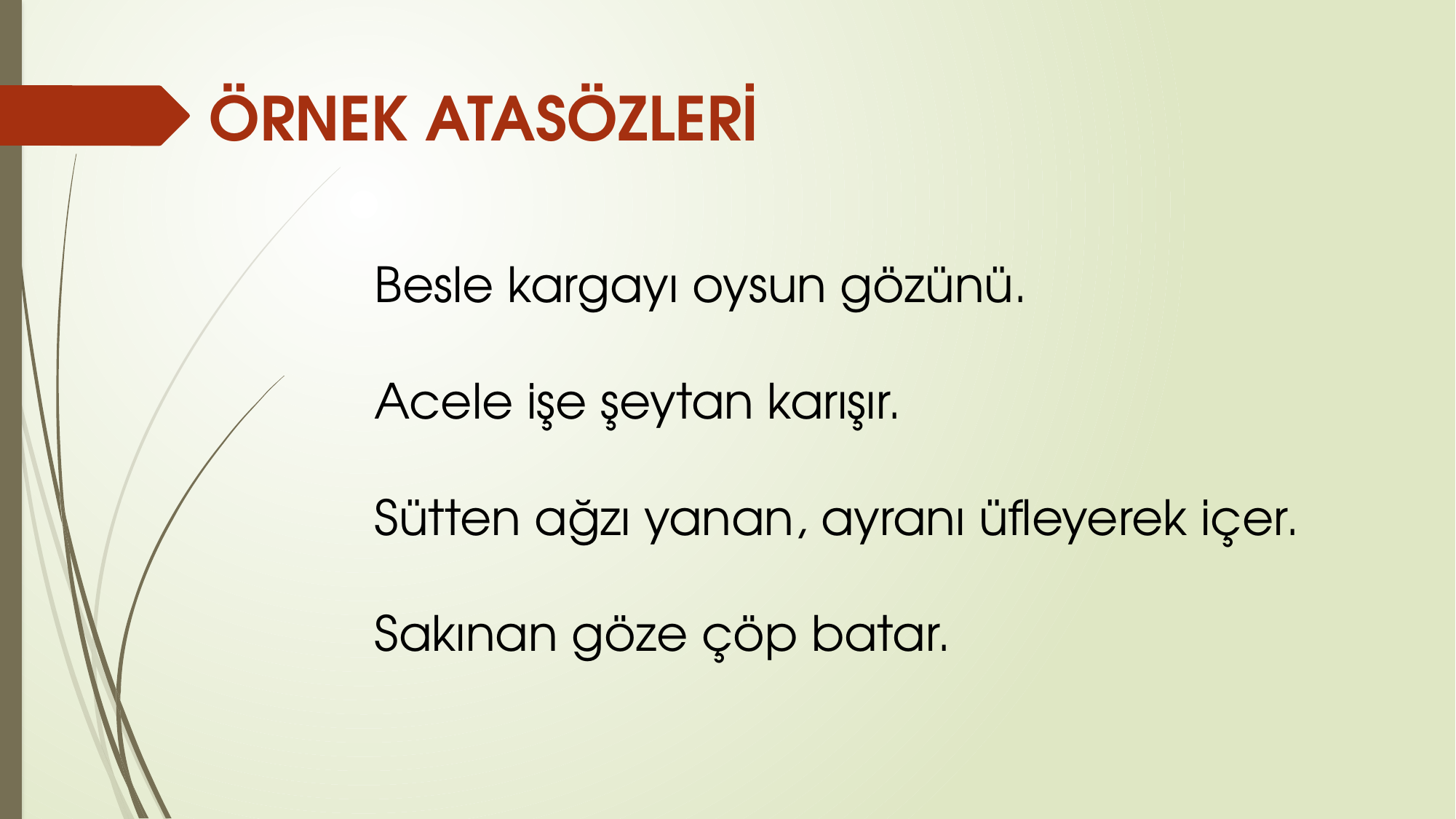

ÖRNEK ATASÖZLERİ
Besle kargayı oysun gözünü.

Acele işe şeytan karışır.

Sütten ağzı yanan, ayranı üfleyerek içer.

Sakınan göze çöp batar.